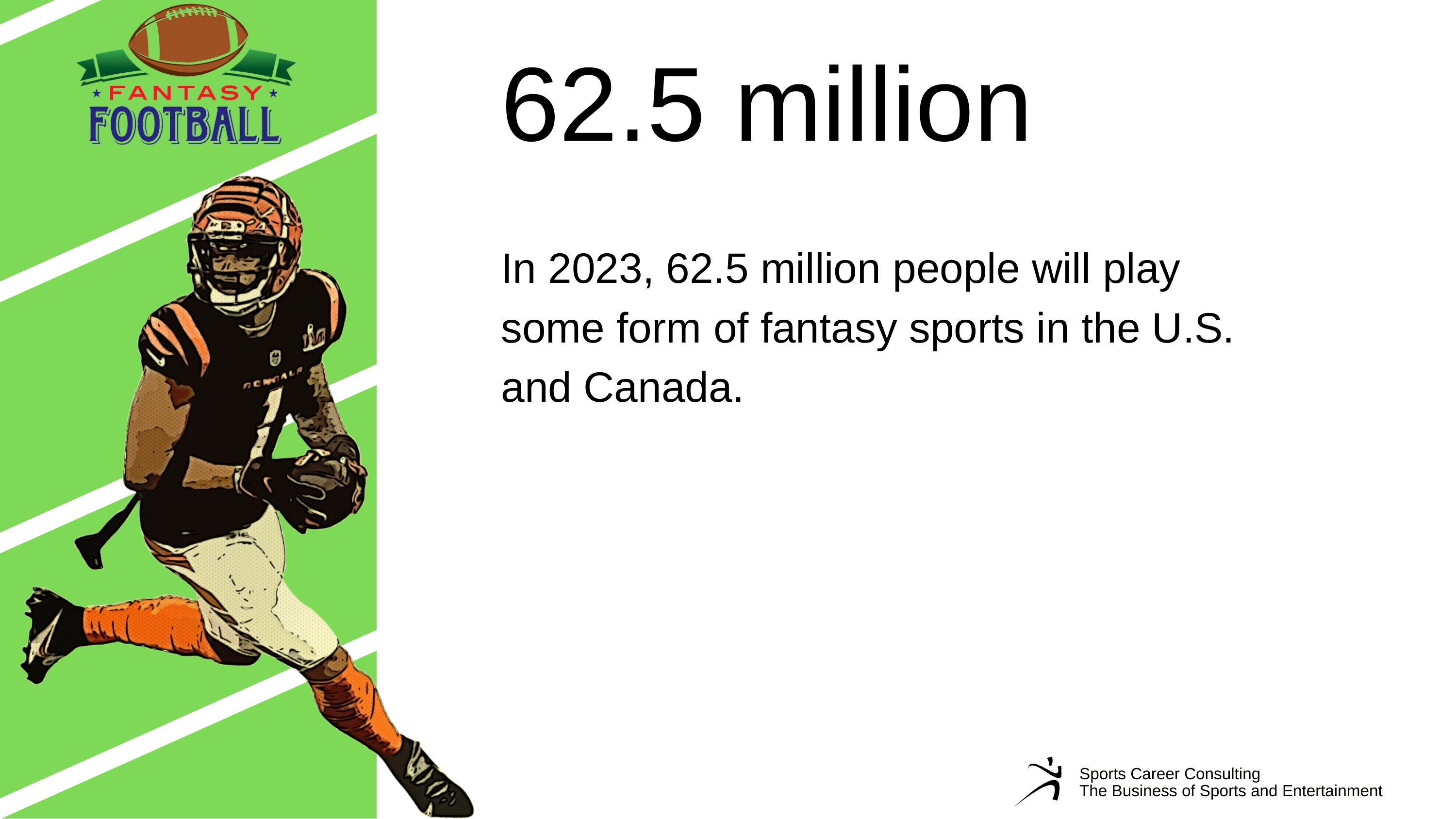

62.5 million

In 2023, 62.5 million people will play some form of fantasy sports in the U.S. and Canada.

Sports Career Consulting
The Business of Sports and Entertainment